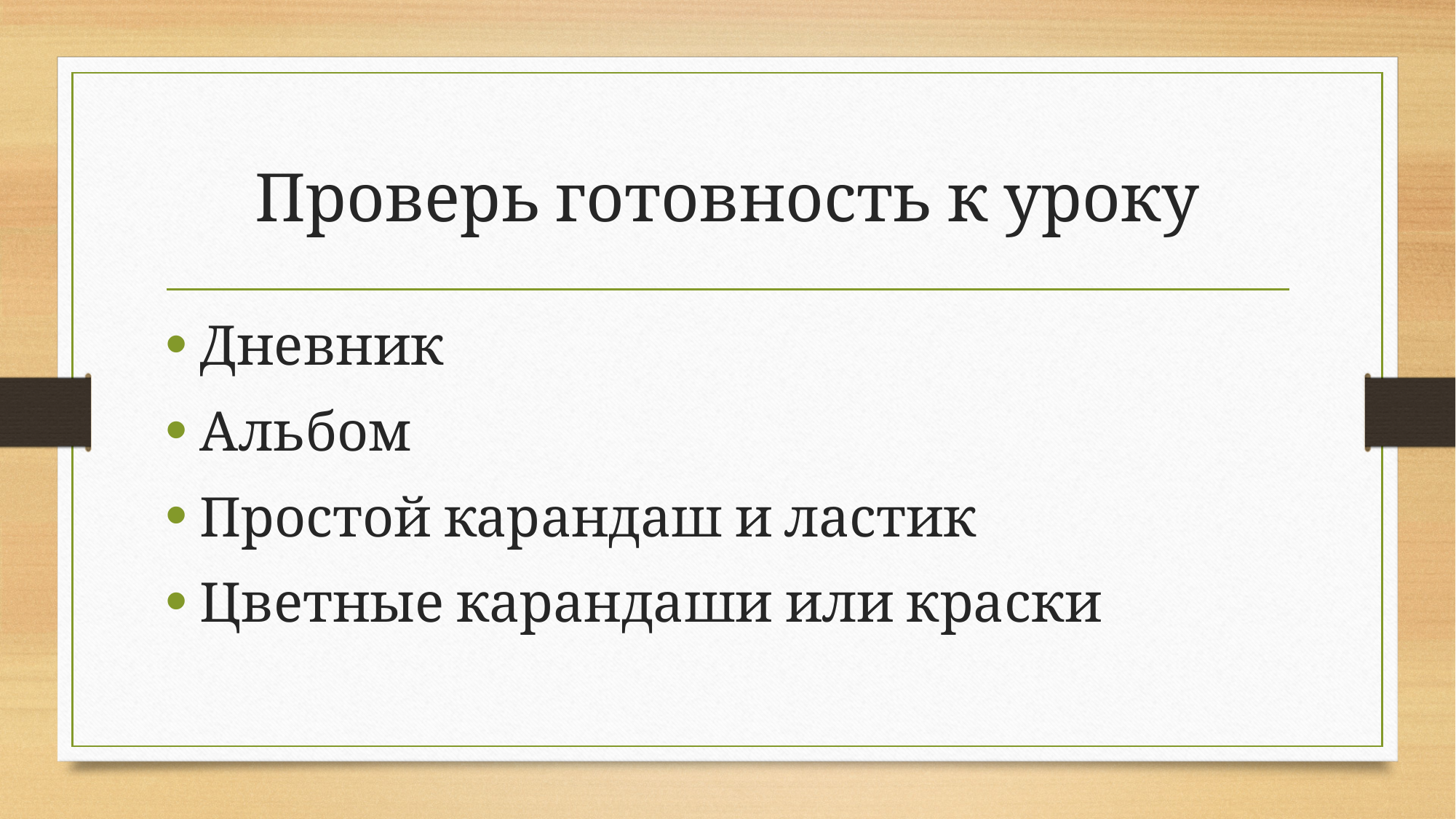

# Проверь готовность к уроку
Дневник
Альбом
Простой карандаш и ластик
Цветные карандаши или краски